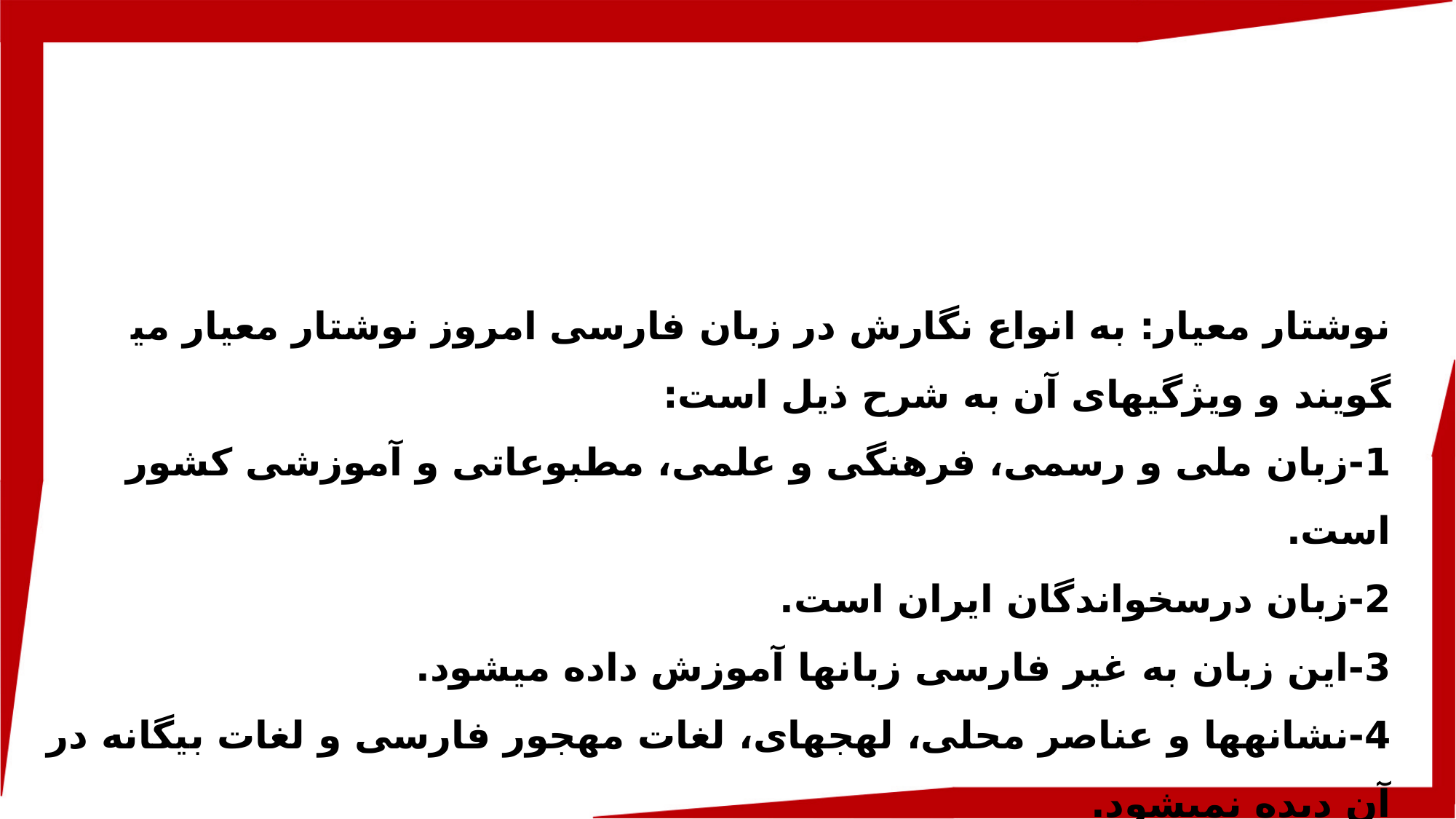

نوشتار معیار: به انواع نگارش در زبان فارسی امروز نوشتار معیار می­گویند و ویژگی­های آن به شرح ذیل است:
1-زبان ملی و رسمی، فرهنگی و علمی، مطبوعاتی و آموزشی کشور است.
2-زبان درس­خواندگان ایران است.
3-این زبان به غیر فارسی زبان­ها آموزش داده می­شود.
4-نشانه­ها و عناصر محلی، لهجه­ای، لغات مهجور فارسی و لغات بیگانه در آن دیده نمی­شود.
5-زبان تثبیت شده و دارای اصول معینی است.
6-مطابق دستور زبان فارسی معاصر نوشته شده است.